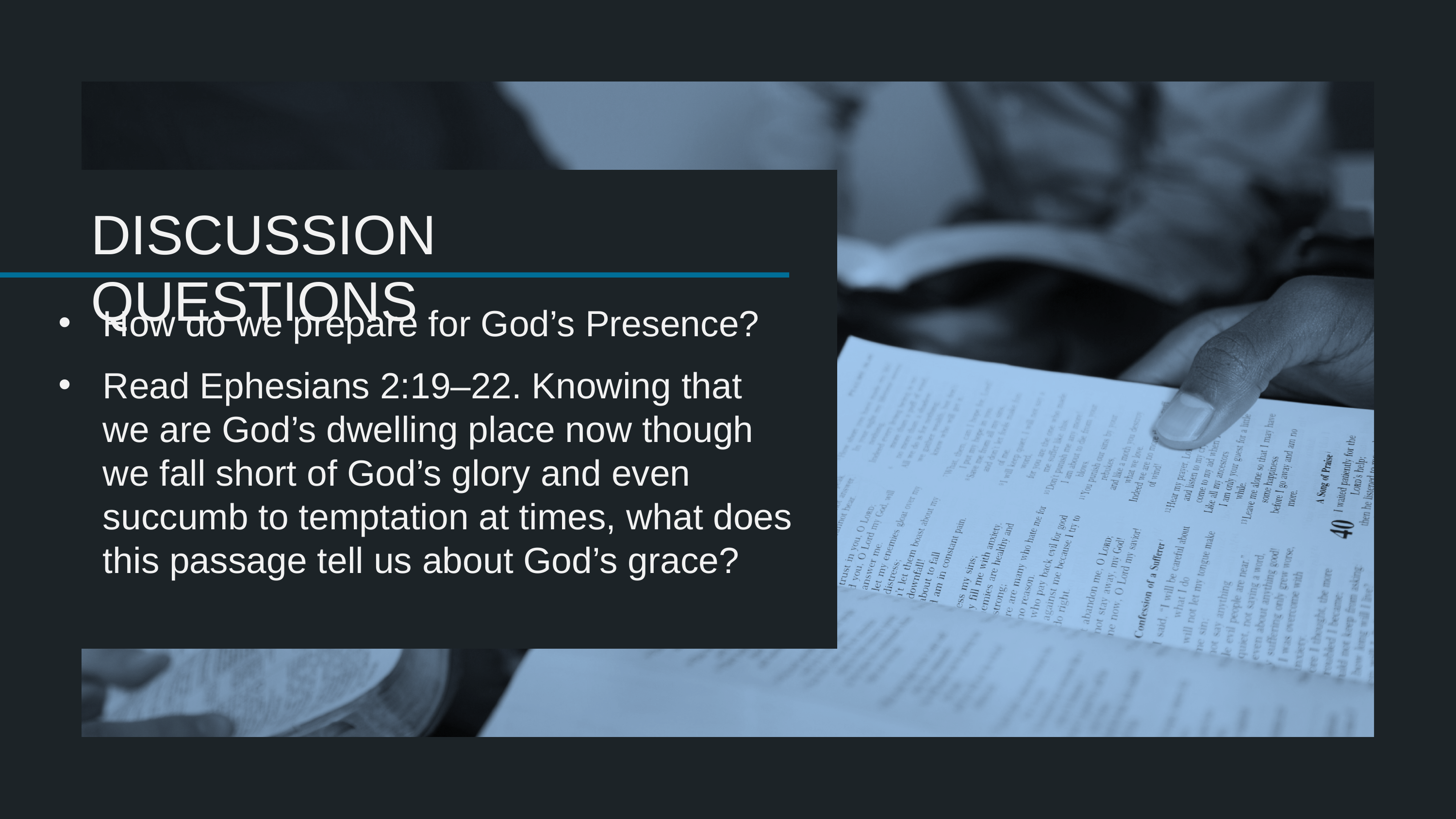

How do we prepare for God’s Presence?
Read Ephesians 2:19–22. Knowing that we are God’s dwelling place now though we fall short of God’s glory and even succumb to temptation at times, what does this passage tell us about God’s grace?